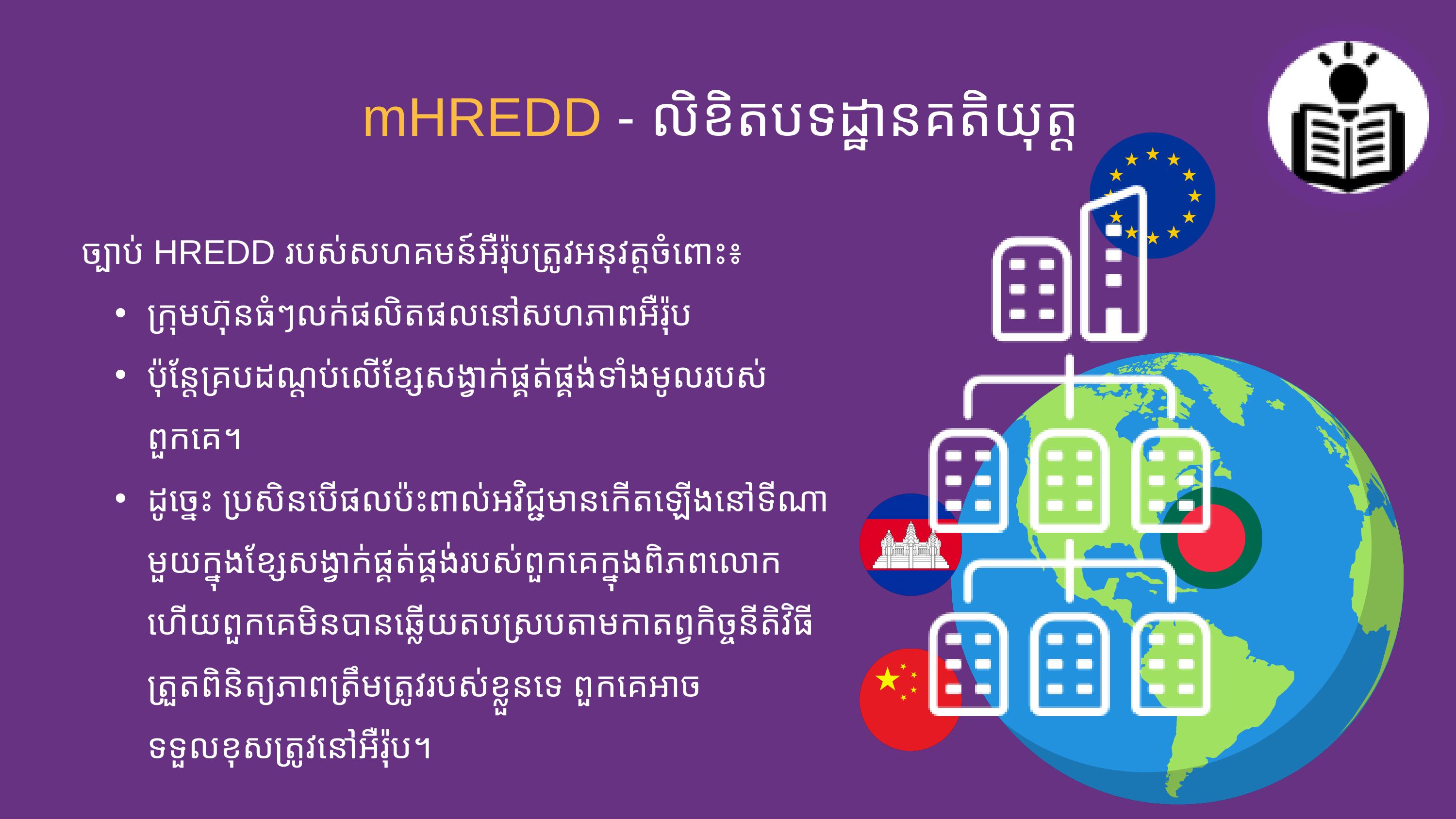

mHREDD - លិខិតបទដ្ឋានគតិយុត្ត

ច្បាប់ HREDD របស់សហគមន៍អឺរ៉ុបត្រូវអនុវត្តចំពោះ៖
ក្រុមហ៊ុនធំៗលក់ផលិតផលនៅសហភាពអឺរ៉ុប
ប៉ុន្តែគ្របដណ្តប់លើខ្សែសង្វាក់ផ្គត់ផ្គង់ទាំងមូលរបស់ពួកគេ។
ដូច្នេះ ប្រសិនបើផលប៉ះពាល់អវិជ្ជមានកើតឡើងនៅទីណាមួយក្នុងខ្សែសង្វាក់ផ្គត់ផ្គង់របស់ពួកគេក្នុងពិភពលោក ហើយពួកគេមិនបានឆ្លើយតបស្របតាមកាតព្វកិច្ចនីតិវិធីត្រួតពិនិត្យភាពត្រឹមត្រូវរបស់ខ្លួនទេ ពួកគេអាចទទួលខុសត្រូវនៅអឺរ៉ុប។